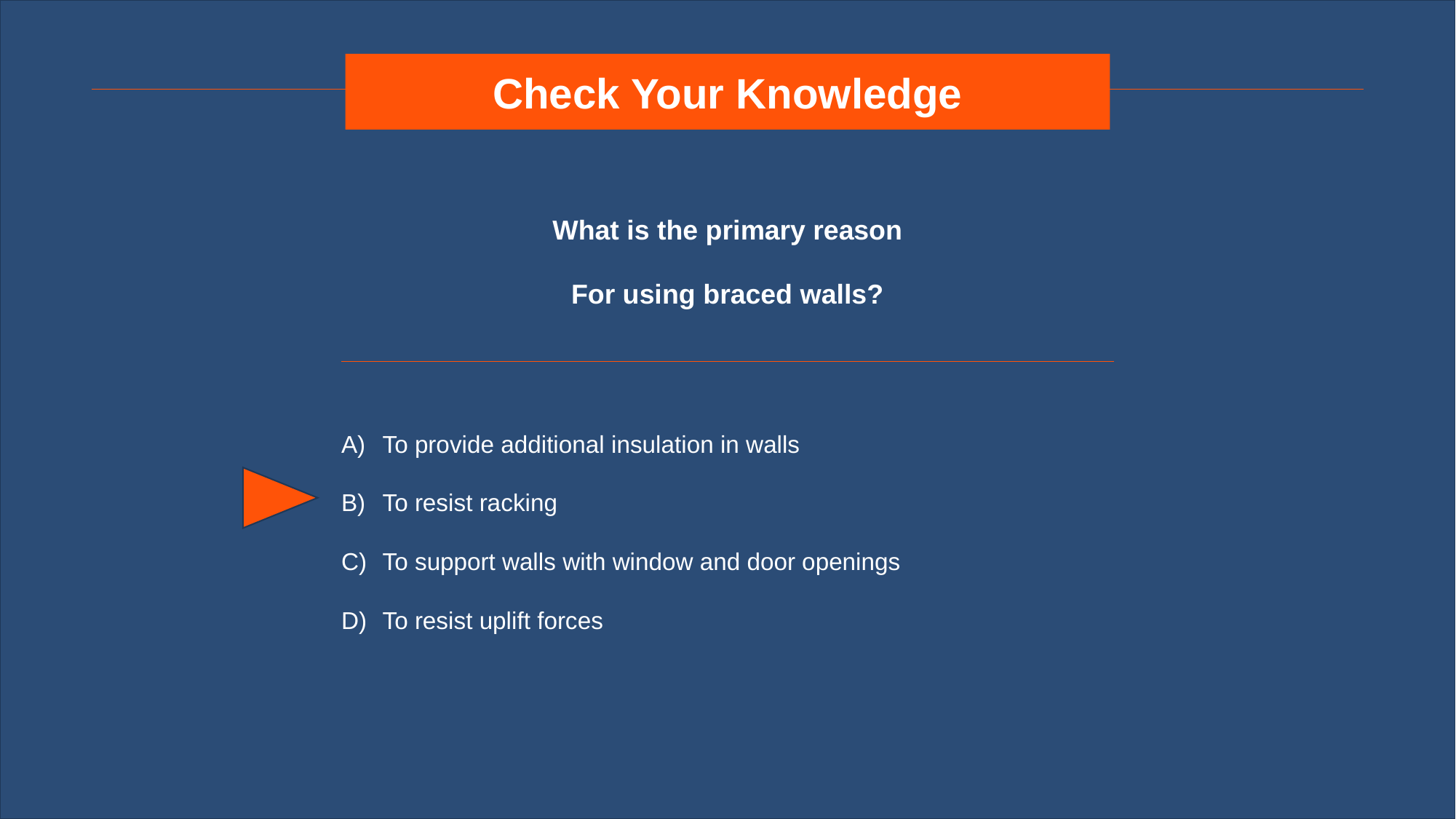

# Check Your Knowledge
What is the primary reason
For using braced walls?
To provide additional insulation in walls
To resist racking
To support walls with window and door openings
To resist uplift forces